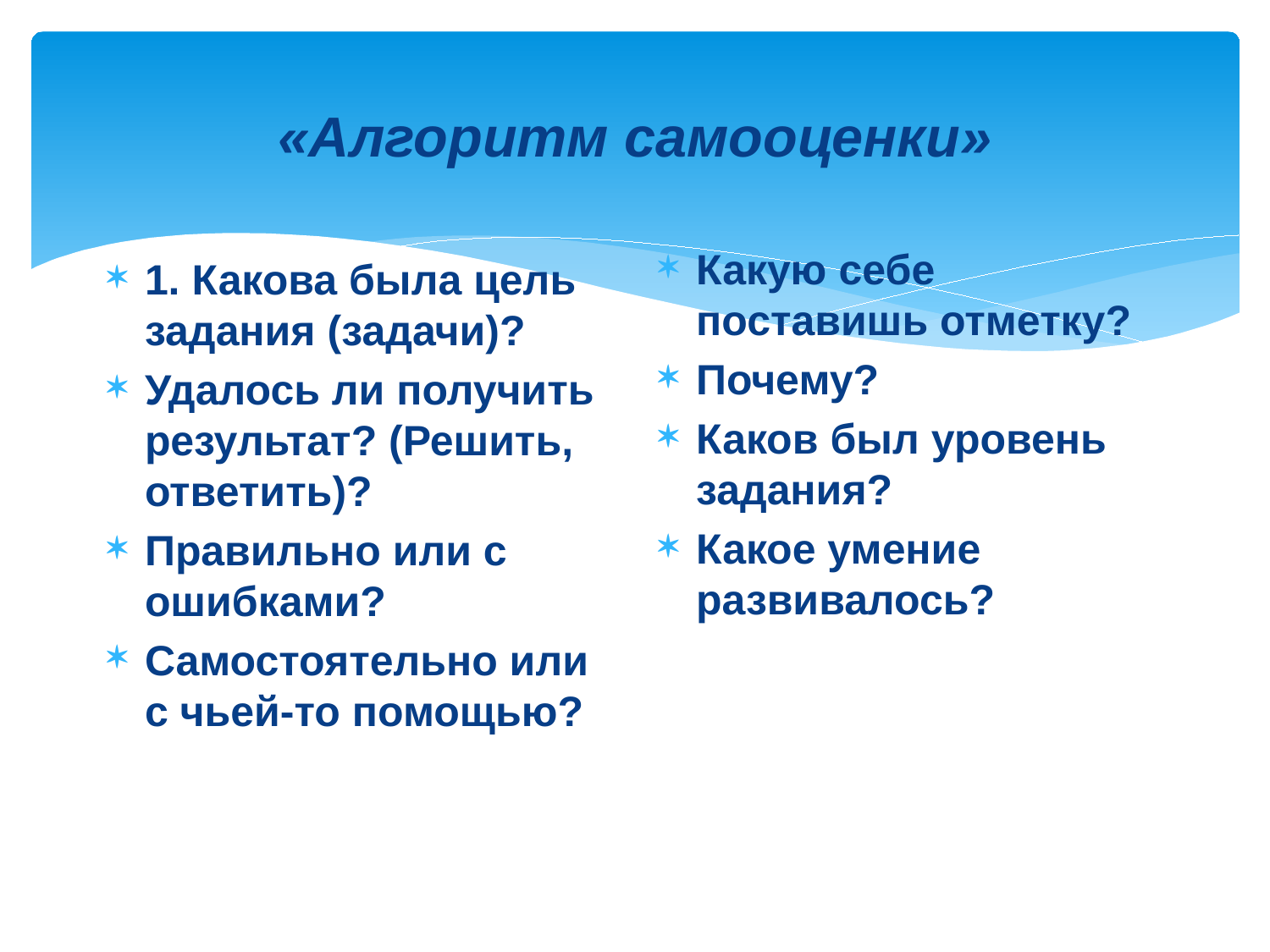

# «Алгоритм самооценки»
Какую себе поставишь отметку?
Почему?
Каков был уровень задания?
Какое умение развивалось?
1. Какова была цель задания (задачи)?
Удалось ли получить результат? (Решить, ответить)?
Правильно или с ошибками?
Самостоятельно или с чьей-то помощью?